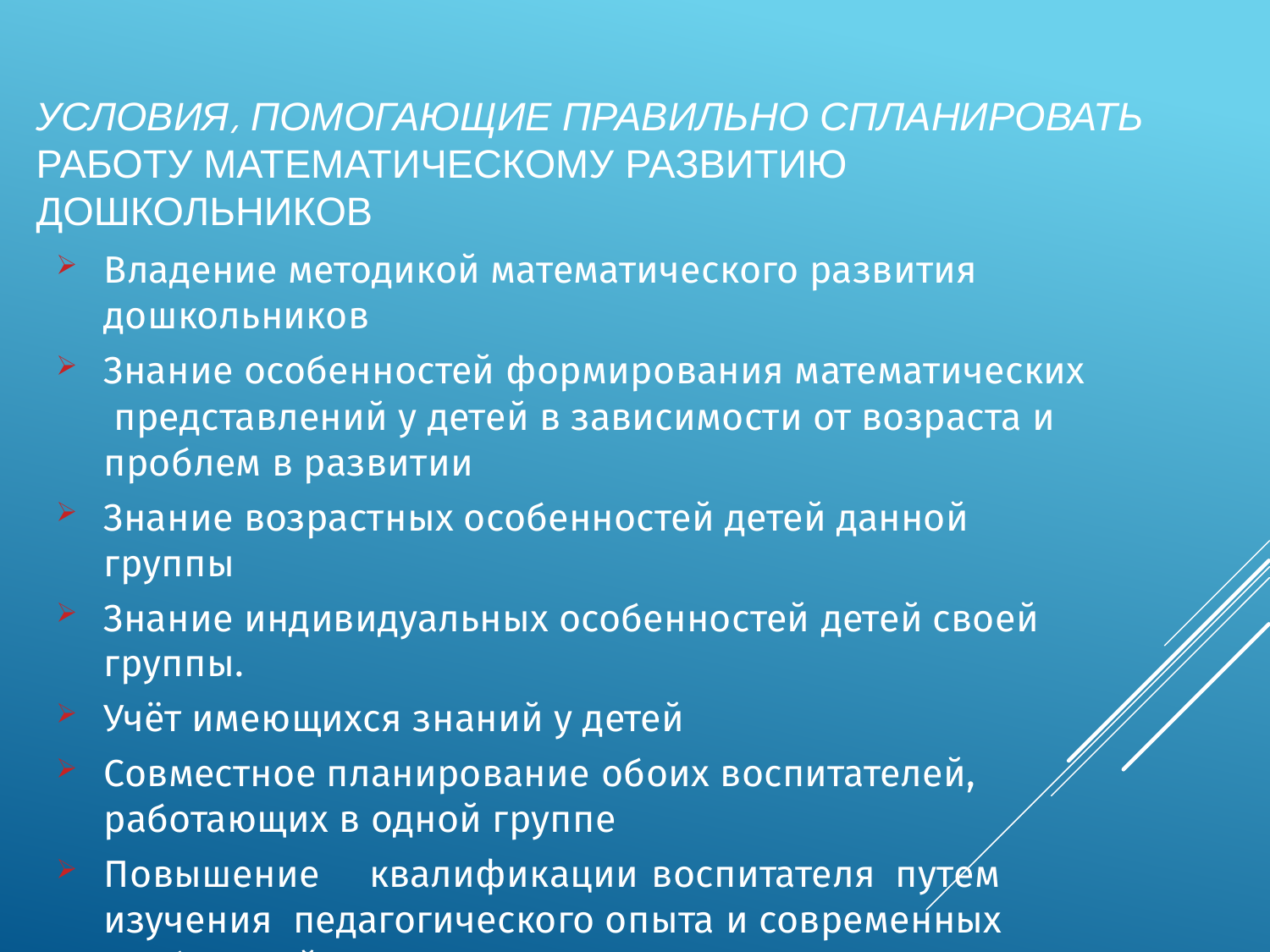

# УСЛОВИЯ, ПОМОГАЮЩИЕ ПРАВИЛЬНО СПЛАНИРОВАТЬ  РАБОТУ МАТЕМАТИЧЕСКОМУ РАЗВИТИЮ ДОШКОЛЬНИКОВ
Владение методикой математического развития  дошкольников
Знание особенностей формирования математических  представлений у детей в зависимости от возраста и  проблем в развитии
Знание возрастных особенностей детей данной группы
Знание индивидуальных особенностей детей своей группы.
Учёт имеющихся знаний у детей
Совместное планирование обоих воспитателей,  работающих в одной группе
Повышение	квалификации	воспитателя	путем	изучения  педагогического опыта и современных требований к  математическому развитию дошкольников